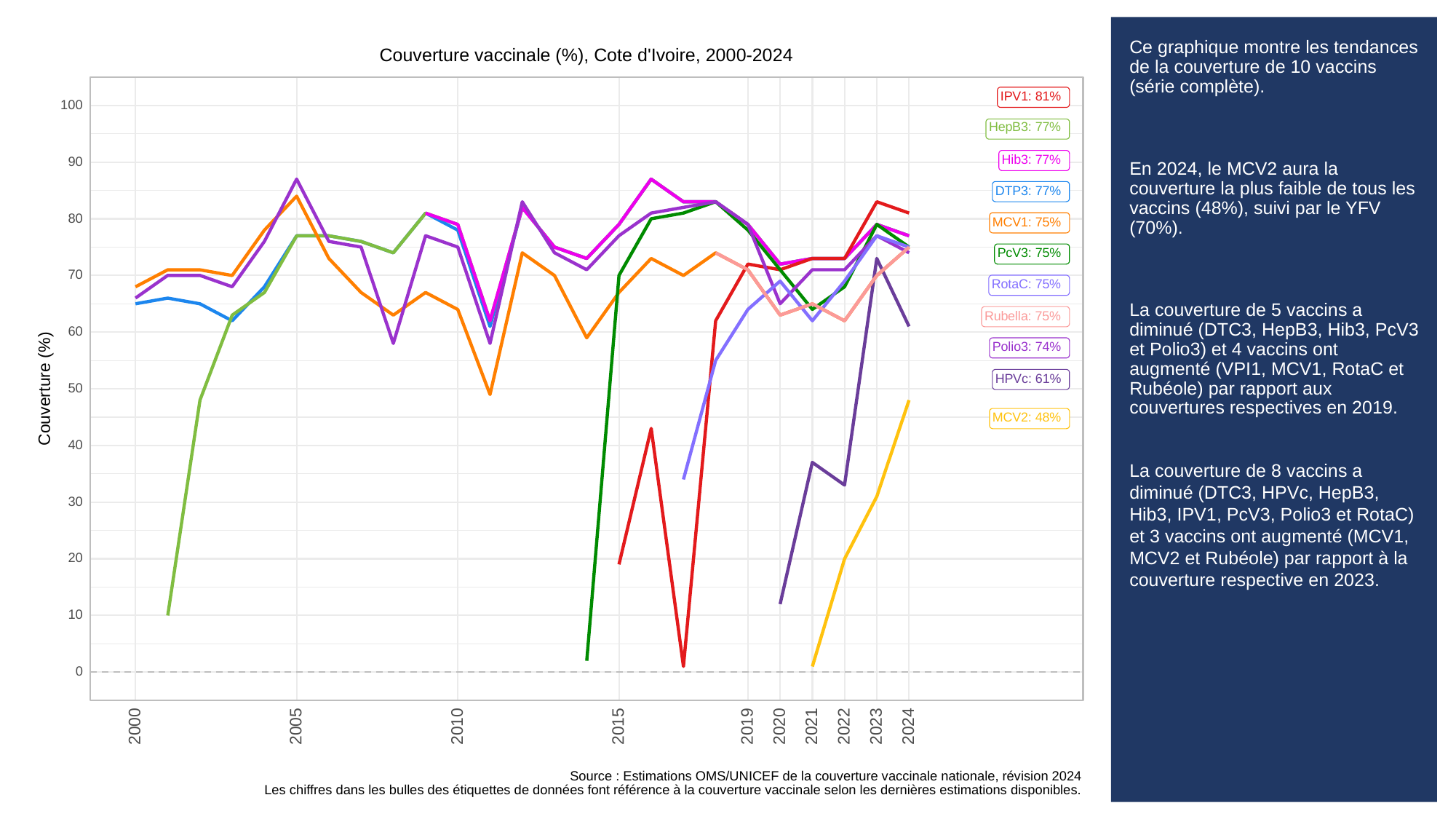

# Ce graphique montre les tendances de la couverture de 10 vaccins (série complète).

En 2024, le MCV2 aura la couverture la plus faible de tous les vaccins (48%), suivi par le YFV (70%).

La couverture de 5 vaccins a diminué (DTC3, HepB3, Hib3, PcV3 et Polio3) et 4 vaccins ont augmenté (VPI1, MCV1, RotaC et Rubéole) par rapport aux couvertures respectives en 2019.

La couverture de 8 vaccins a diminué (DTC3, HPVc, HepB3, Hib3, IPV1, PcV3, Polio3 et RotaC) et 3 vaccins ont augmenté (MCV1, MCV2 et Rubéole) par rapport à la couverture respective en 2023.

Couverture vaccinale (%), Cote d'Ivoire, 2000-2024

IPV1: 81%

100

HepB3: 77%

Hib3: 77%
90

DTP3: 77%

80
MCV1: 75%

PcV3: 75%

70

RotaC: 75%

Rubella: 75%
60

Polio3: 74%

HPVc: 61%
Couverture (%)
50

MCV2: 48%

40

30

20

10

0

2023
2000
2005
2010
2015
2019
2020
2021
2022
2024
Source : Estimations OMS/UNICEF de la couverture vaccinale nationale, révision 2024
Les chiffres dans les bulles des étiquettes de données font référence à la couverture vaccinale selon les dernières estimations disponibles.